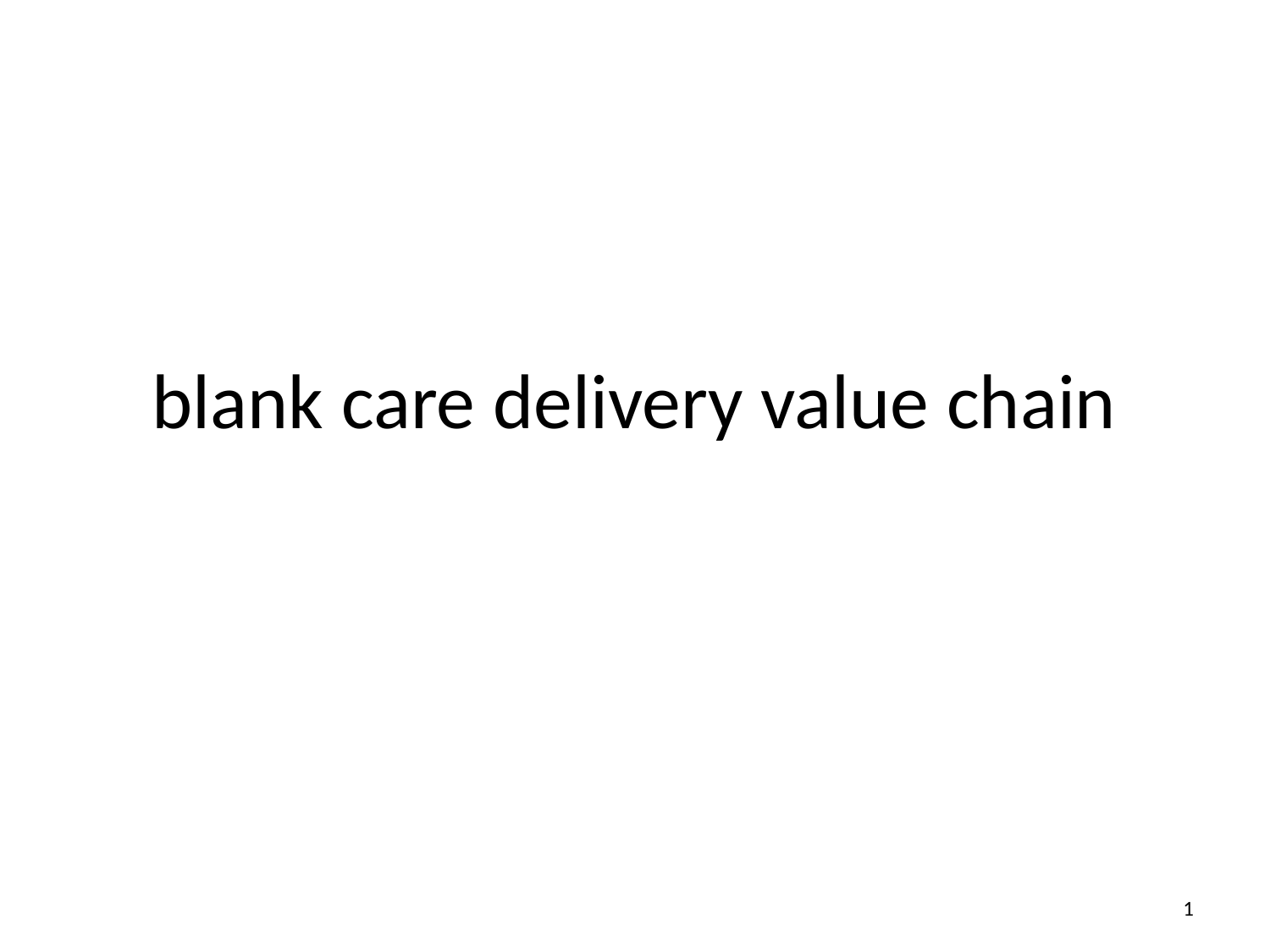

# blank care delivery value chain
1